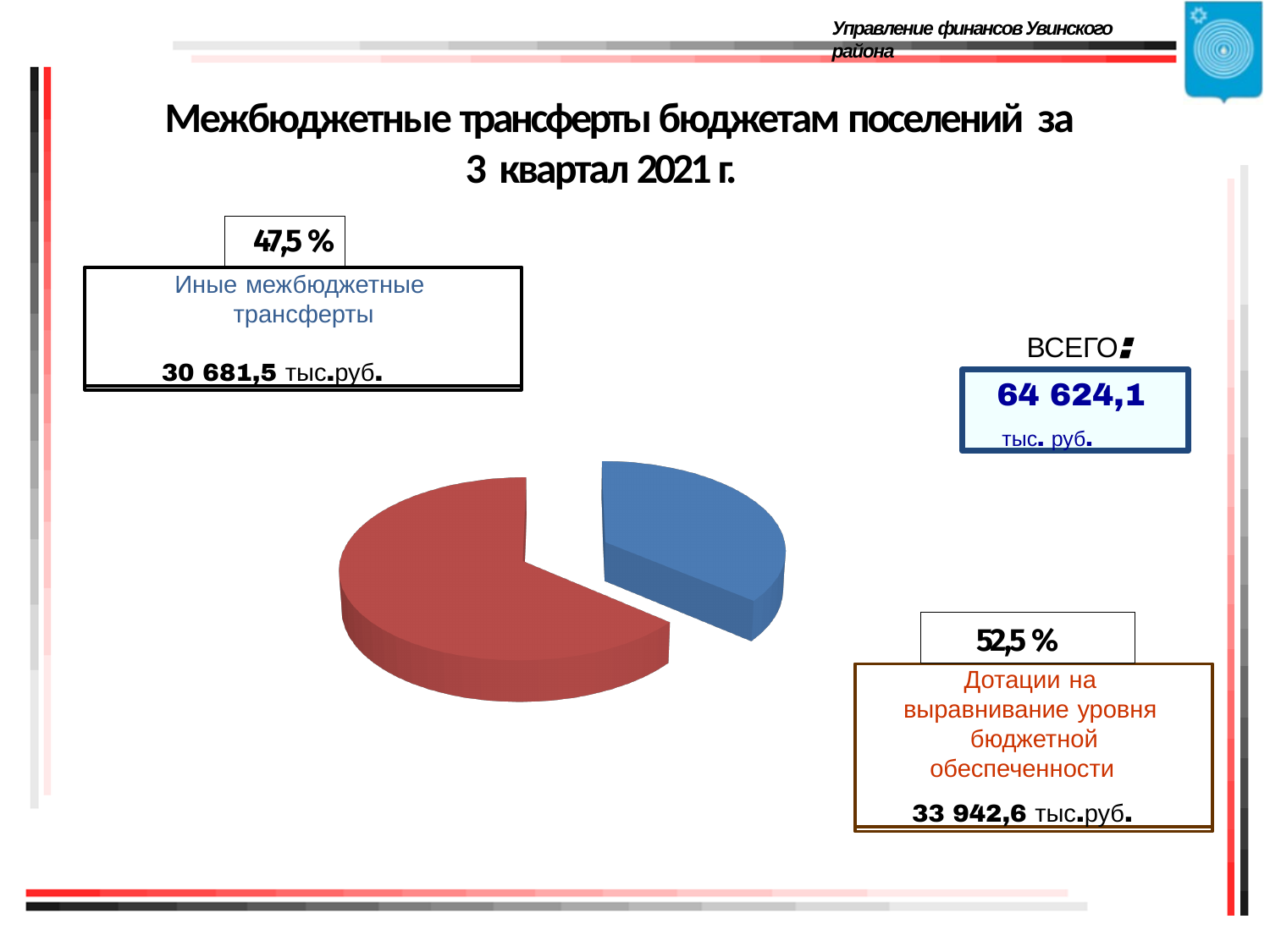

Управление финансов Увинского района

# Межбюджетные трансферты бюджетам поселений  за     3  квартал 2021 г.

47,5 %

Иные межбюджетные  трансферты
30 681,5 тыс.руб.
ВСЕГО:
64 624,1
тыс. руб.

[unsupported chart]

52,5 %

Дотации на  выравнивание уровня  бюджетной
обеспеченности
33 942,6 тыс.руб.